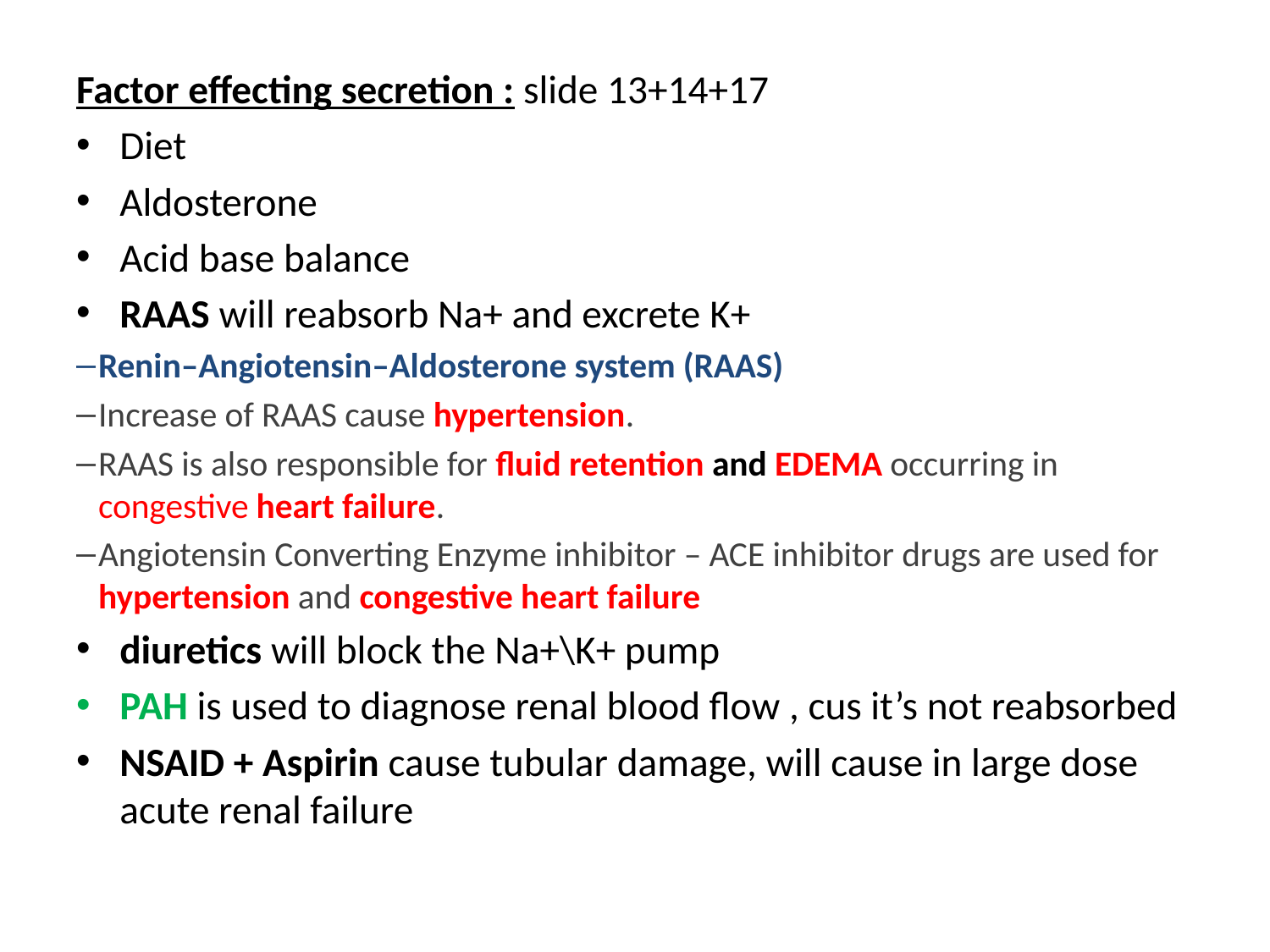

Factor effecting secretion : slide 13+14+17
Diet
Aldosterone
Acid base balance
RAAS will reabsorb Na+ and excrete K+
Renin–Angiotensin–Aldosterone system (RAAS)
Increase of RAAS cause hypertension.
RAAS is also responsible for fluid retention and EDEMA occurring in congestive heart failure.
Angiotensin Converting Enzyme inhibitor – ACE inhibitor drugs are used for hypertension and congestive heart failure
diuretics will block the Na+\K+ pump
PAH is used to diagnose renal blood flow , cus it’s not reabsorbed
NSAID + Aspirin cause tubular damage, will cause in large dose acute renal failure